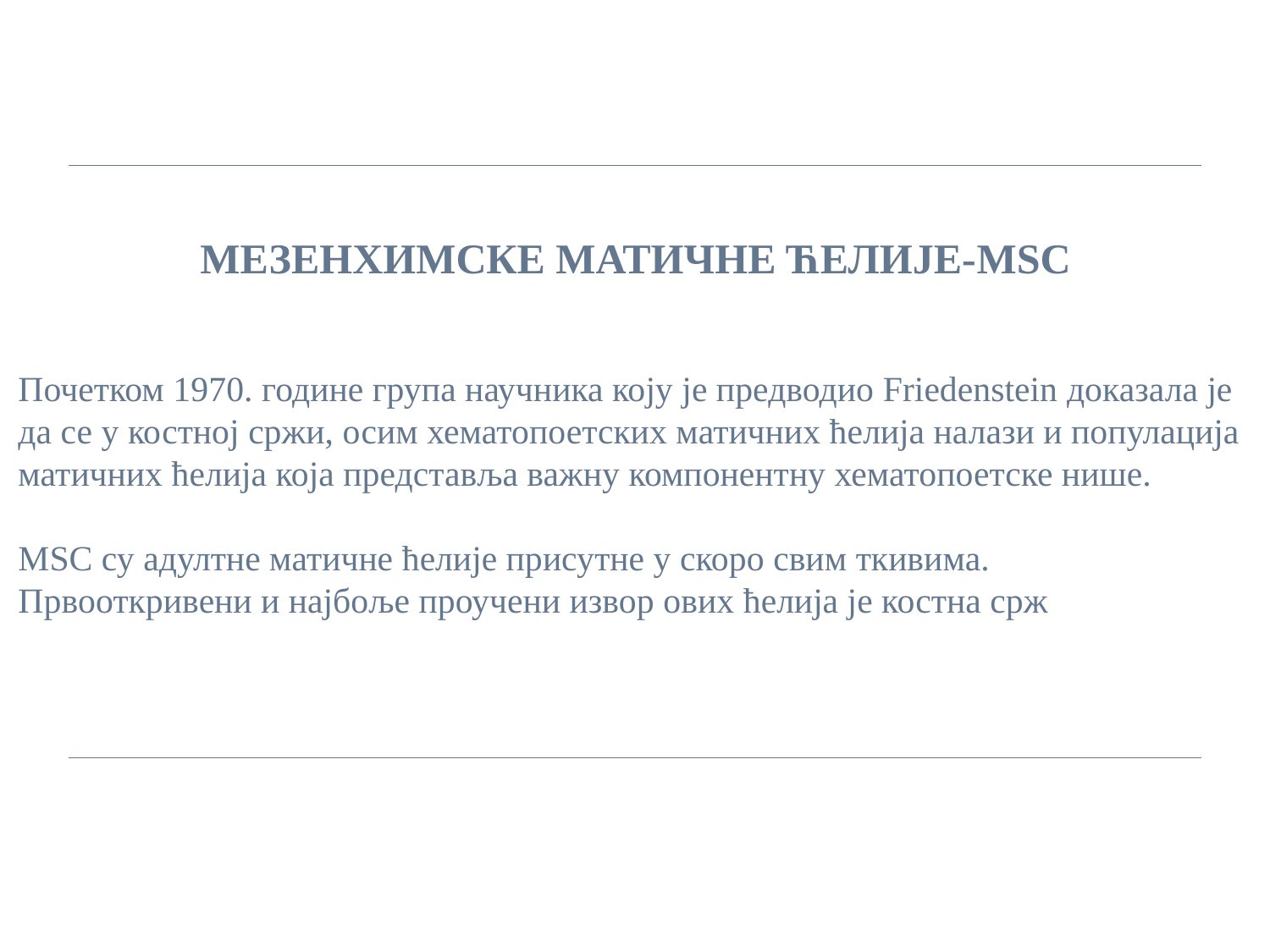

МЕЗЕНХИМСКЕ МАТИЧНЕ ЋЕЛИЈЕ-MSC

Почетком 1970. године група научника коју је предводио Friedenstein доказала је да се у костној сржи, осим хематопоетских матичних ћелија налази и популација матичних ћелија која представља важну компонентну хематопоетске нише.

MSC су адултне матичне ћелије присутне у скоро свим ткивима.
Првооткривени и најбоље проучени извор ових ћелија је костна срж